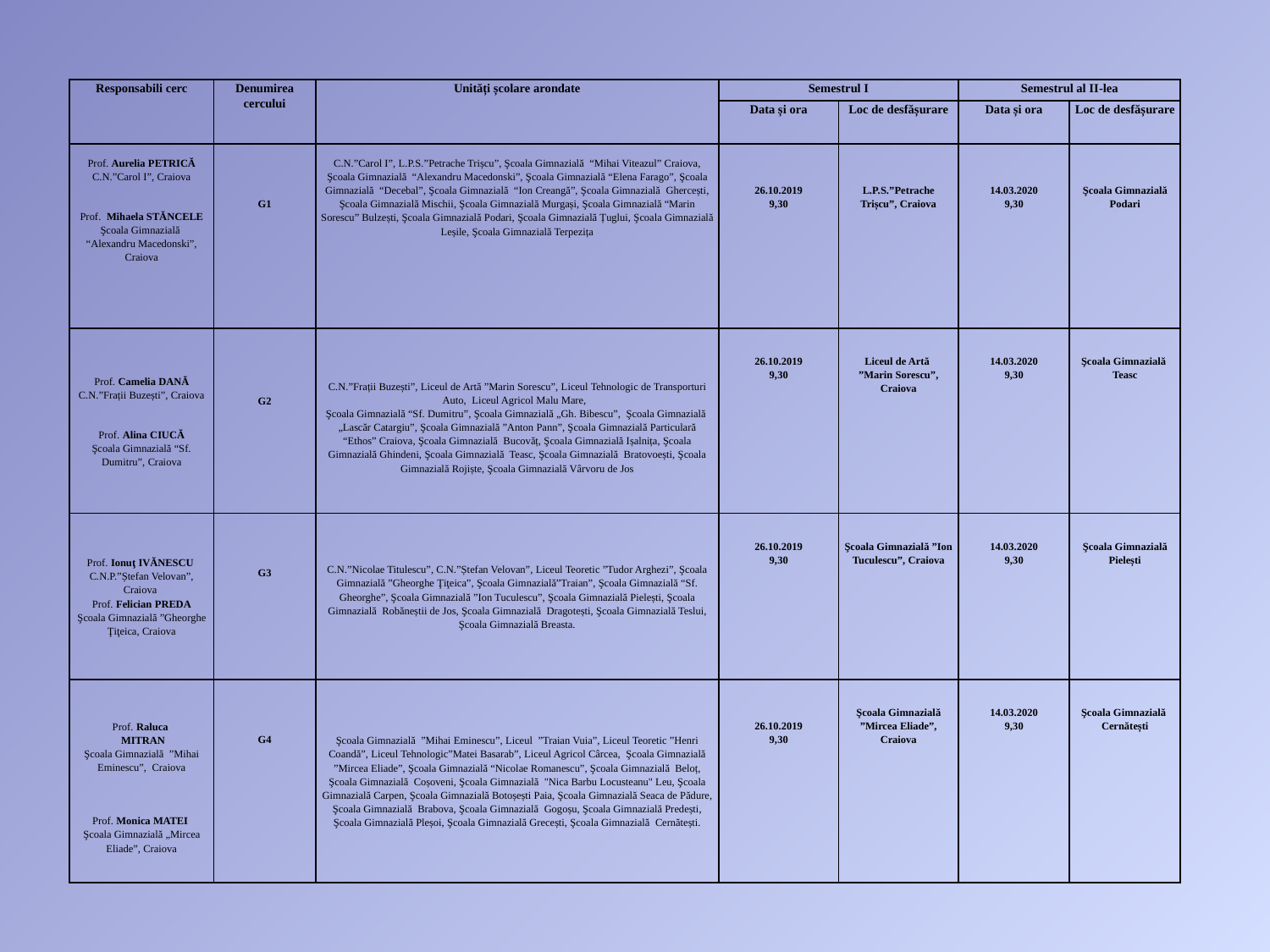

| Responsabili cerc | Denumirea cercului | Unități școlare arondate | Semestrul I |  | Semestrul al II-lea |  |
| --- | --- | --- | --- | --- | --- | --- |
|  |  |  | Data și ora | Loc de desfășurare | Data și ora | Loc de desfășurare |
| Prof. Aurelia PETRICĂ C.N.”Carol I”, Craiova Prof. Mihaela STĂNCELE Şcoala Gimnazială “Alexandru Macedonski”, Craiova | G1 | C.N.”Carol I”, L.P.S.”Petrache Trișcu”, Şcoala Gimnazială “Mihai Viteazul” Craiova, Şcoala Gimnazială “Alexandru Macedonski”, Şcoala Gimnazială “Elena Farago”, Şcoala Gimnazială “Decebal”, Şcoala Gimnazială “Ion Creangă”, Şcoala Gimnazială Ghercești, Şcoala Gimnazială Mischii, Şcoala Gimnazială Murgași, Şcoala Gimnazială “Marin Sorescu” Bulzești, Şcoala Gimnazială Podari, Şcoala Gimnazială Țuglui, Şcoala Gimnazială Leșile, Şcoala Gimnazială Terpezița | 26.10.2019 9,30 | L.P.S.”Petrache Trișcu”, Craiova | 14.03.2020 9,30 | Şcoala Gimnazială Podari |
| Prof. Camelia DANĂ C.N.”Frații Buzești”, Craiova Prof. Alina CIUCĂ Şcoala Gimnazială “Sf. Dumitru”, Craiova | G2 | C.N.”Frații Buzești”, Liceul de Artă ”Marin Sorescu”, Liceul Tehnologic de Transporturi Auto, Liceul Agricol Malu Mare, Şcoala Gimnazială “Sf. Dumitru”, Şcoala Gimnazială „Gh. Bibescu”, Şcoala Gimnazială „Lascăr Catargiu”, Şcoala Gimnazială ”Anton Pann”, Şcoala Gimnazială Particulară “Ethos” Craiova, Şcoala Gimnazială Bucovăț, Şcoala Gimnazială Ișalnița, Şcoala Gimnazială Ghindeni, Şcoala Gimnazială Teasc, Şcoala Gimnazială Bratovoești, Şcoala Gimnazială Rojiște, Şcoala Gimnazială Vârvoru de Jos | 26.10.2019 9,30 | Liceul de Artă ”Marin Sorescu”, Craiova | 14.03.2020 9,30 | Şcoala Gimnazială Teasc |
| Prof. Ionuţ IVĂNESCU C.N.P.”Ștefan Velovan”, Craiova Prof. Felician PREDA Şcoala Gimnazială ”Gheorghe Ţiţeica, Craiova | G3 | C.N.”Nicolae Titulescu”, C.N.”Ștefan Velovan”, Liceul Teoretic ”Tudor Arghezi”, Şcoala Gimnazială ”Gheorghe Ţiţeica”, Şcoala Gimnazială”Traian”, Şcoala Gimnazială “Sf. Gheorghe”, Şcoala Gimnazială ”Ion Tuculescu”, Şcoala Gimnazială Pielești, Şcoala Gimnazială Robăneștii de Jos, Şcoala Gimnazială Dragotești, Şcoala Gimnazială Teslui, Şcoala Gimnazială Breasta. | 26.10.2019 9,30 | Şcoala Gimnazială ”Ion Tuculescu”, Craiova | 14.03.2020 9,30 | Şcoala Gimnazială Pielești |
| Prof. Raluca MITRAN Şcoala Gimnazială ”Mihai Eminescu”, Craiova Prof. Monica MATEI Şcoala Gimnazială „Mircea Eliade”, Craiova | G4 | Şcoala Gimnazială ”Mihai Eminescu”, Liceul ”Traian Vuia”, Liceul Teoretic ”Henri Coandă”, Liceul Tehnologic”Matei Basarab”, Liceul Agricol Cârcea, Şcoala Gimnazială ”Mircea Eliade”, Şcoala Gimnazială “Nicolae Romanescu”, Şcoala Gimnazială Beloț, Şcoala Gimnazială Coșoveni, Şcoala Gimnazială "Nica Barbu Locusteanu" Leu, Şcoala Gimnazială Carpen, Şcoala Gimnazială Botoșești Paia, Şcoala Gimnazială Seaca de Pădure, Şcoala Gimnazială Brabova, Şcoala Gimnazială Gogoșu, Şcoala Gimnazială Predești, Şcoala Gimnazială Pleșoi, Şcoala Gimnazială Grecești, Şcoala Gimnazială Cernătești. | 26.10.2019 9,30 | Şcoala Gimnazială ”Mircea Eliade”, Craiova | 14.03.2020 9,30 | Şcoala Gimnazială Cernătești |